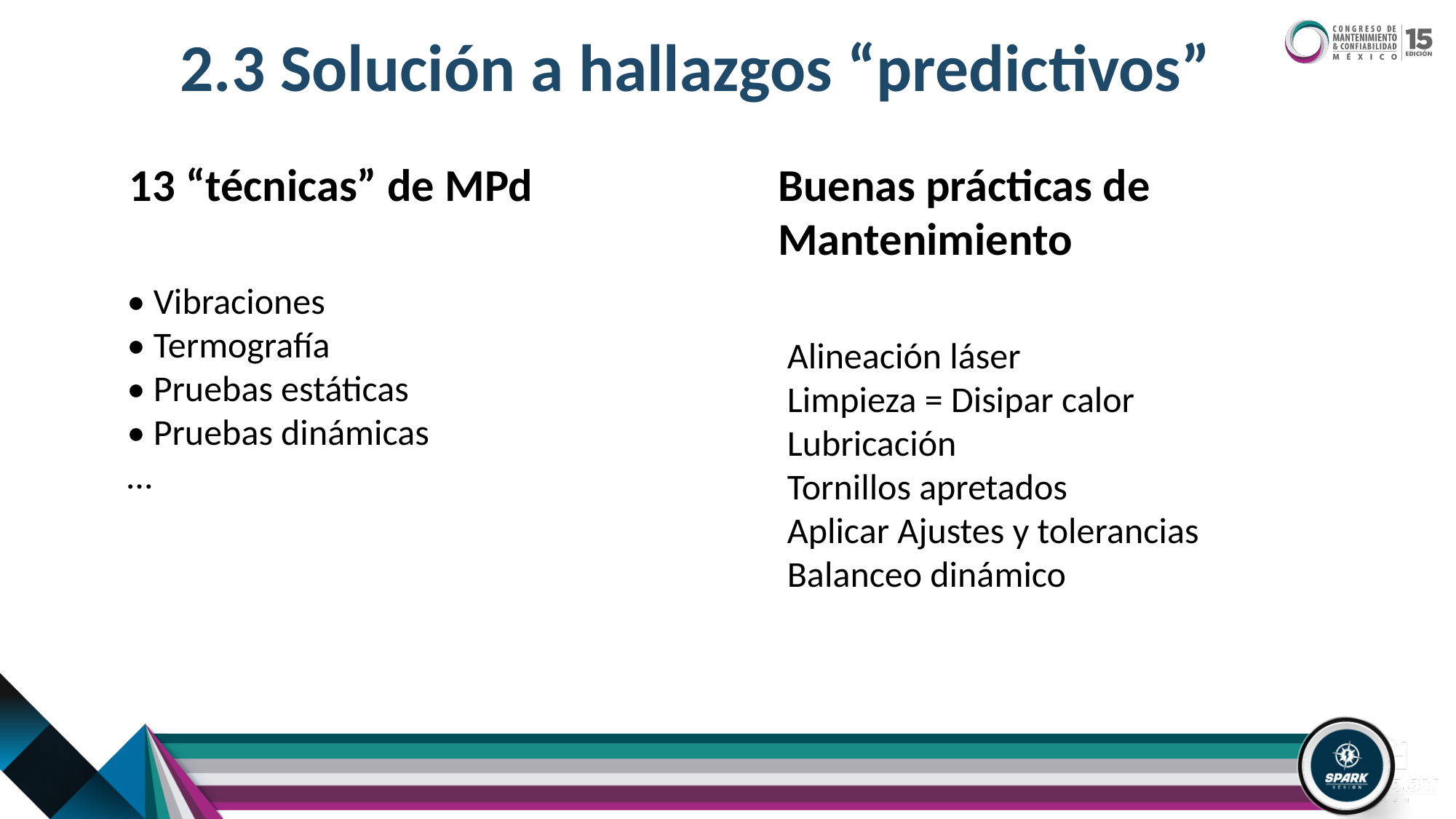

2.3 Solución a hallazgos “predictivos”
13 “técnicas” de MPd
• Vibraciones
• Termografía
• Pruebas estáticas
• Pruebas dinámicas
…
Buenas prácticas de Mantenimiento
Alineación láser
Limpieza = Disipar calor
Lubricación
Tornillos apretados
Aplicar Ajustes y tolerancias
Balanceo dinámico